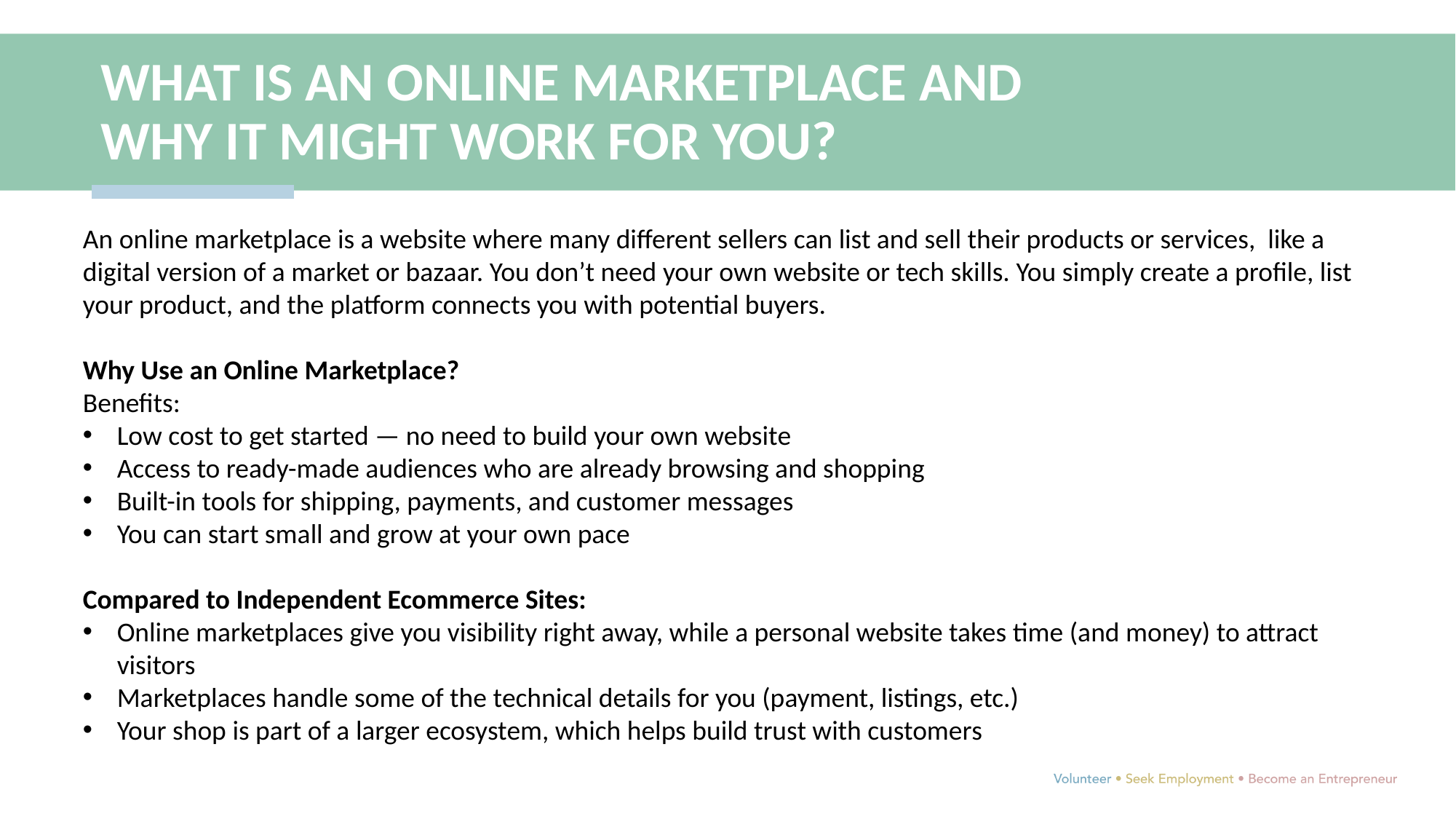

WHAT IS AN ONLINE MARKETPLACE AND WHY IT MIGHT WORK FOR YOU?
An online marketplace is a website where many different sellers can list and sell their products or services,  like a digital version of a market or bazaar. You don’t need your own website or tech skills. You simply create a profile, list your product, and the platform connects you with potential buyers.

Why Use an Online Marketplace?
Benefits:
Low cost to get started — no need to build your own website
Access to ready-made audiences who are already browsing and shopping
Built-in tools for shipping, payments, and customer messages
You can start small and grow at your own pace

Compared to Independent Ecommerce Sites:
Online marketplaces give you visibility right away, while a personal website takes time (and money) to attract visitors
Marketplaces handle some of the technical details for you (payment, listings, etc.)
Your shop is part of a larger ecosystem, which helps build trust with customers